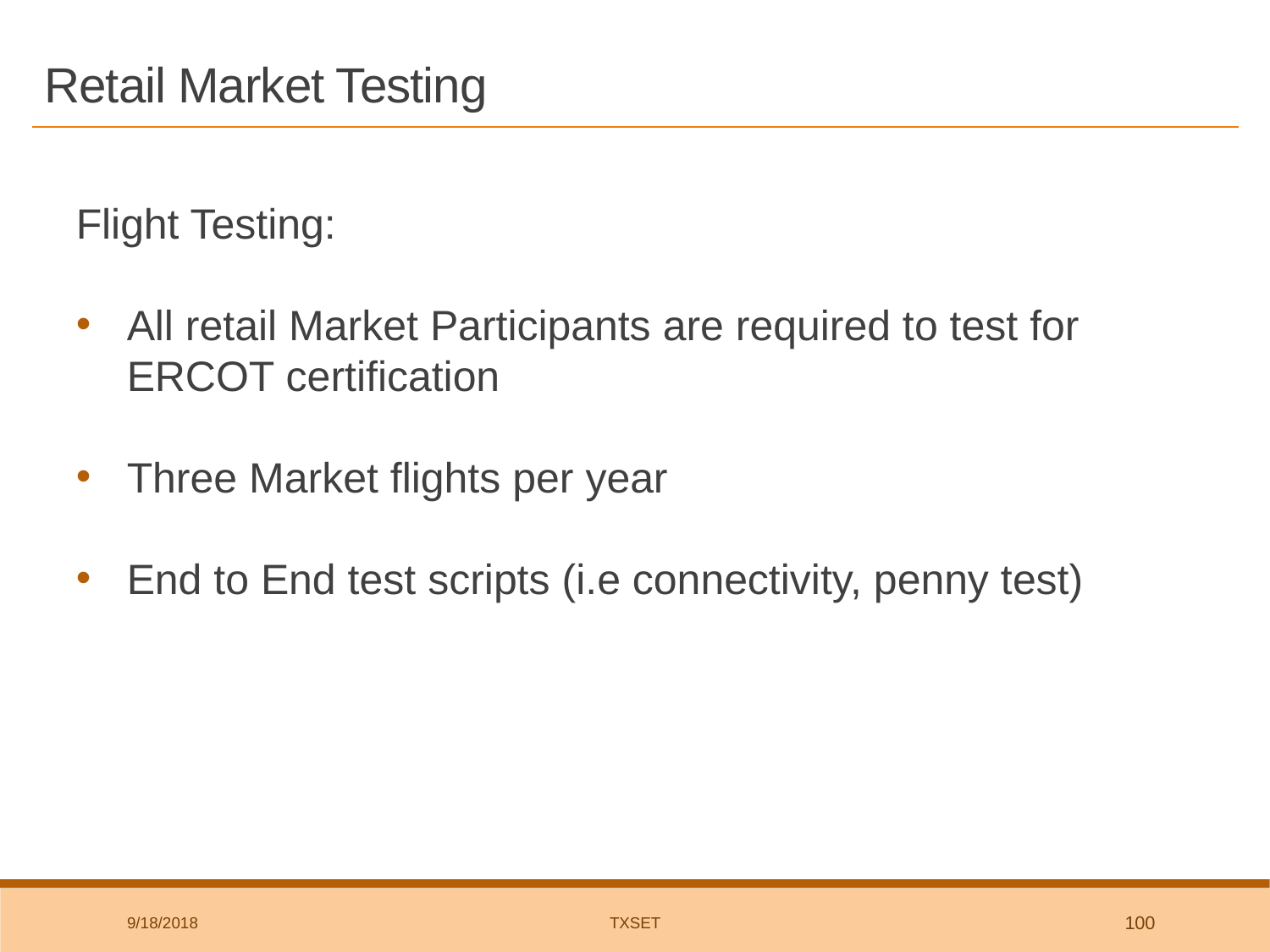

# Retail Market Testing
Flight Testing:

All retail Market Participants are required to test for ERCOT certification

Three Market flights per year

End to End test scripts (i.e connectivity, penny test)

9/18/2018
TxSET
100